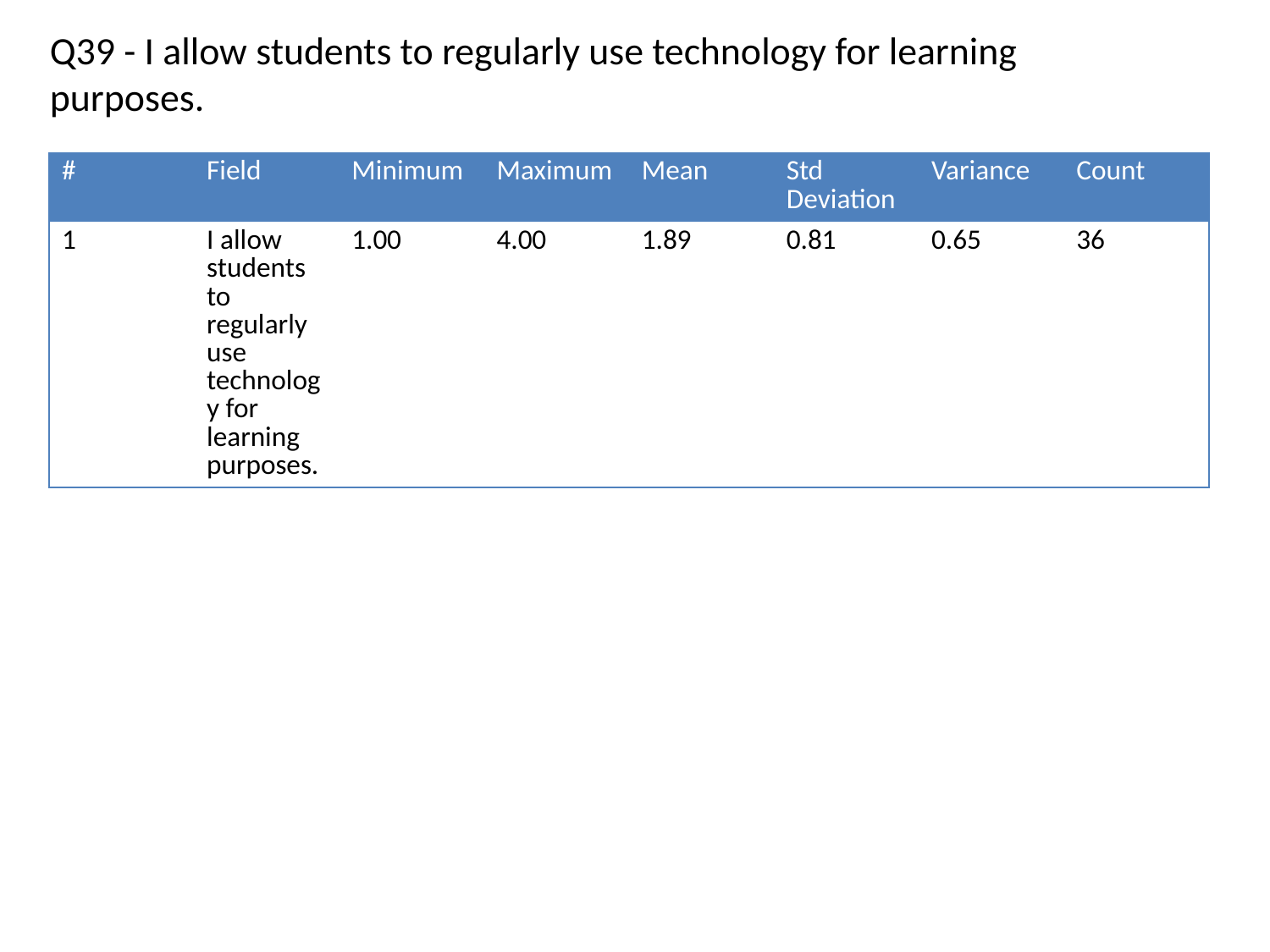

Q39 - I allow students to regularly use technology for learning purposes.
| # | Field | Minimum | Maximum | Mean | Std Deviation | Variance | Count |
| --- | --- | --- | --- | --- | --- | --- | --- |
| 1 | I allow students to regularly use technology for learning purposes. | 1.00 | 4.00 | 1.89 | 0.81 | 0.65 | 36 |